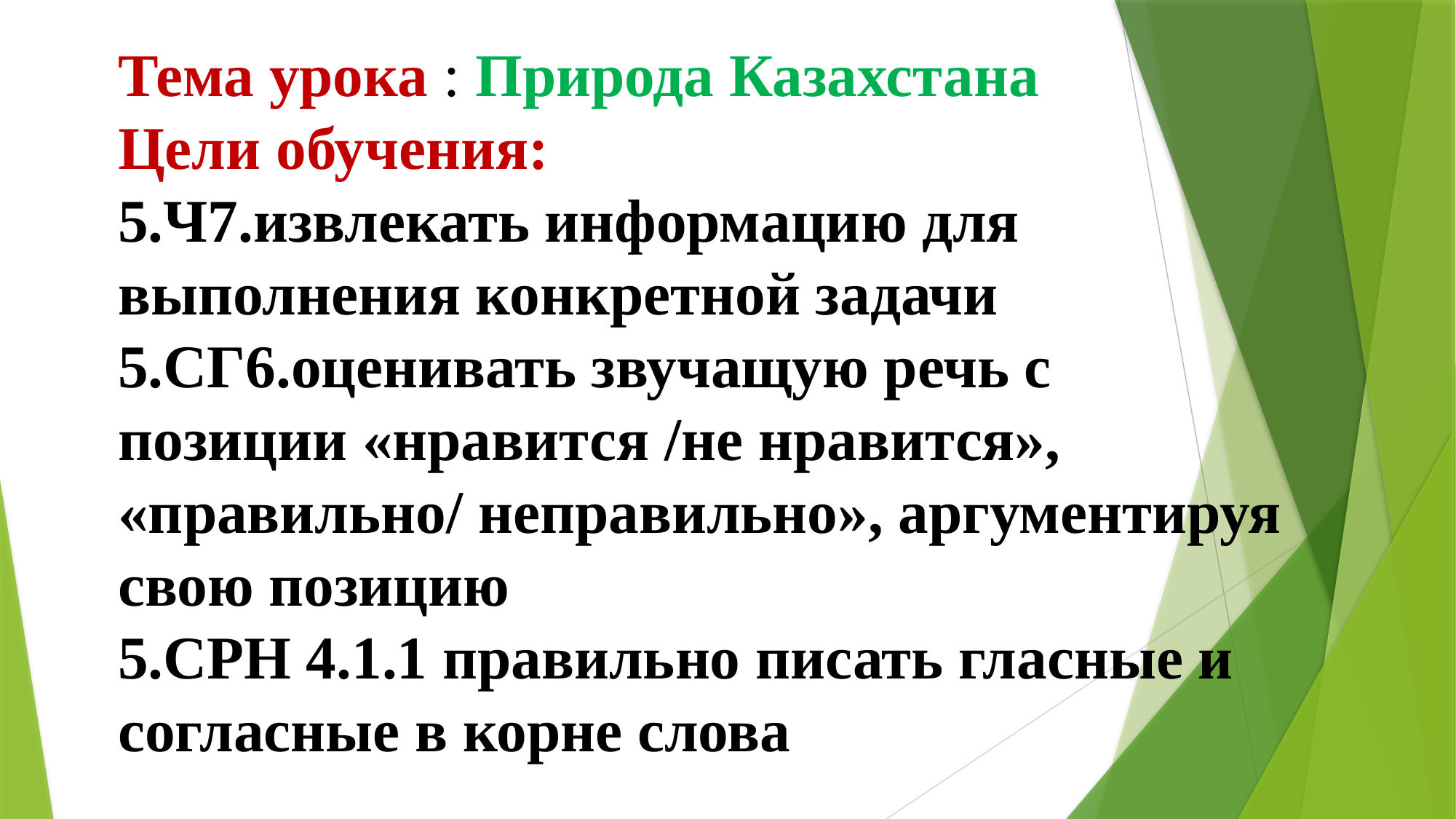

Тема урока : Природа Казахстана
Цели обучения:
5.Ч7.извлекать информацию для выполнения конкретной задачи
5.СГ6.оценивать звучащую речь с позиции «нравится /не нравится», «правильно/ неправильно», аргументируя свою позицию
5.СРН 4.1.1 правильно писать гласные и согласные в корне слова